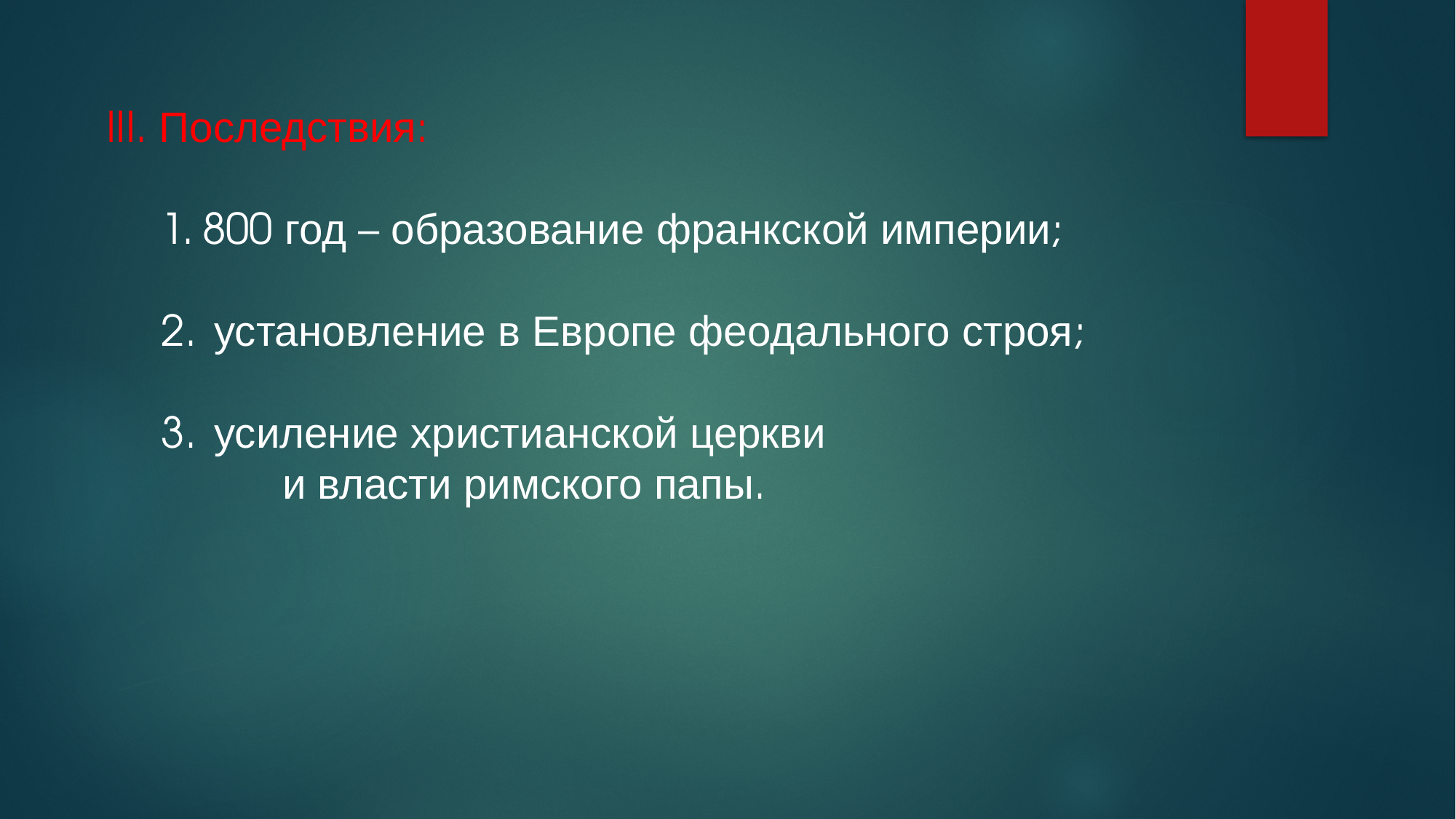

III. Последствия:

800 год – образование франкской империи;

 установление в Европе феодального строя;

 усиление христианской церкви
	 и власти римского папы.